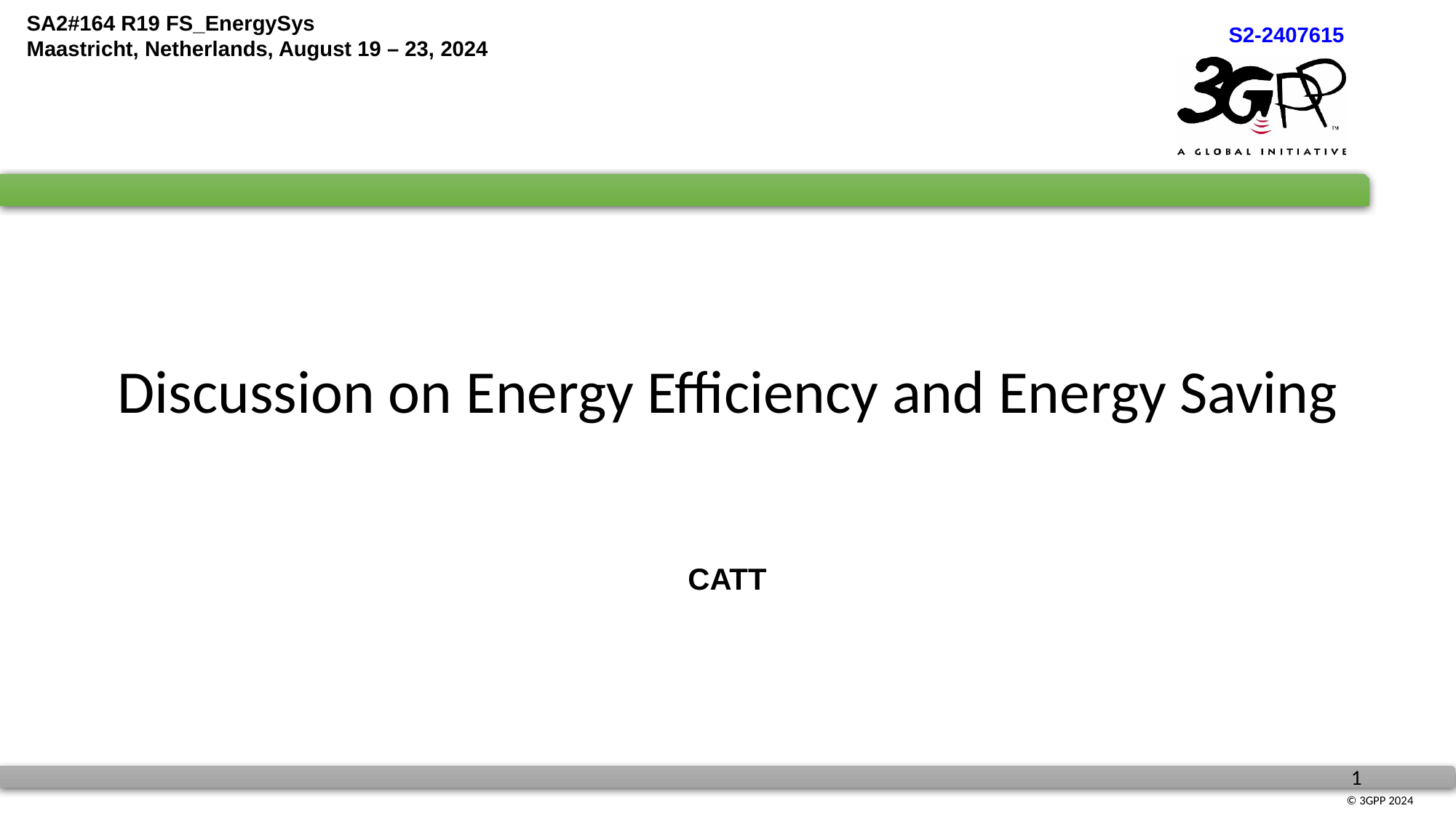

# Discussion on Energy Efficiency and Energy Saving
CATT